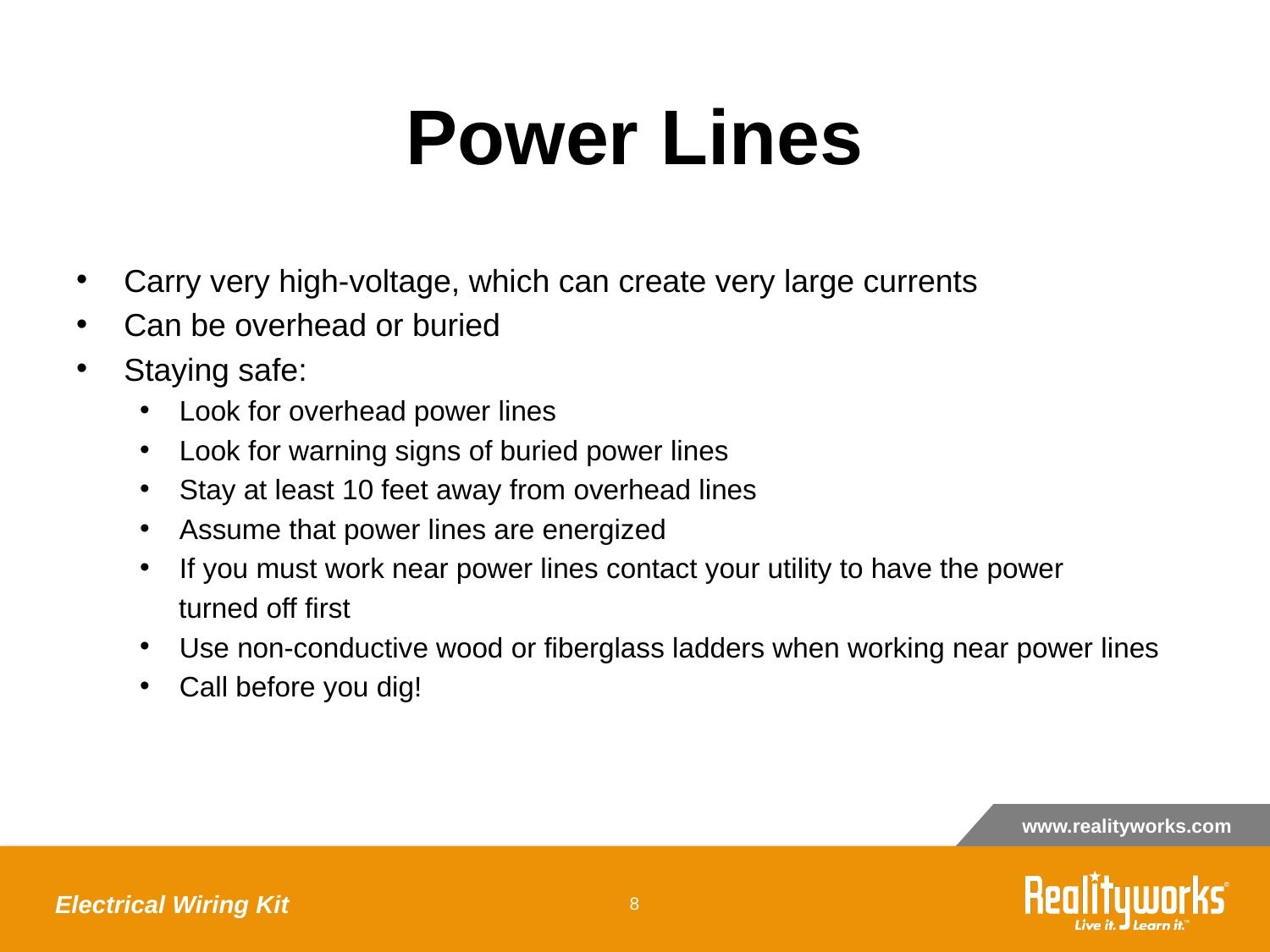

# Power Lines
Carry very high-voltage, which can create very large currents
Can be overhead or buried
Staying safe:
Look for overhead power lines
Look for warning signs of buried power lines
Stay at least 10 feet away from overhead lines
Assume that power lines are energized
If you must work near power lines contact your utility to have the power
     turned off first
Use non-conductive wood or fiberglass ladders when working near power lines
Call before you dig!
Electrical Wiring Kit
8